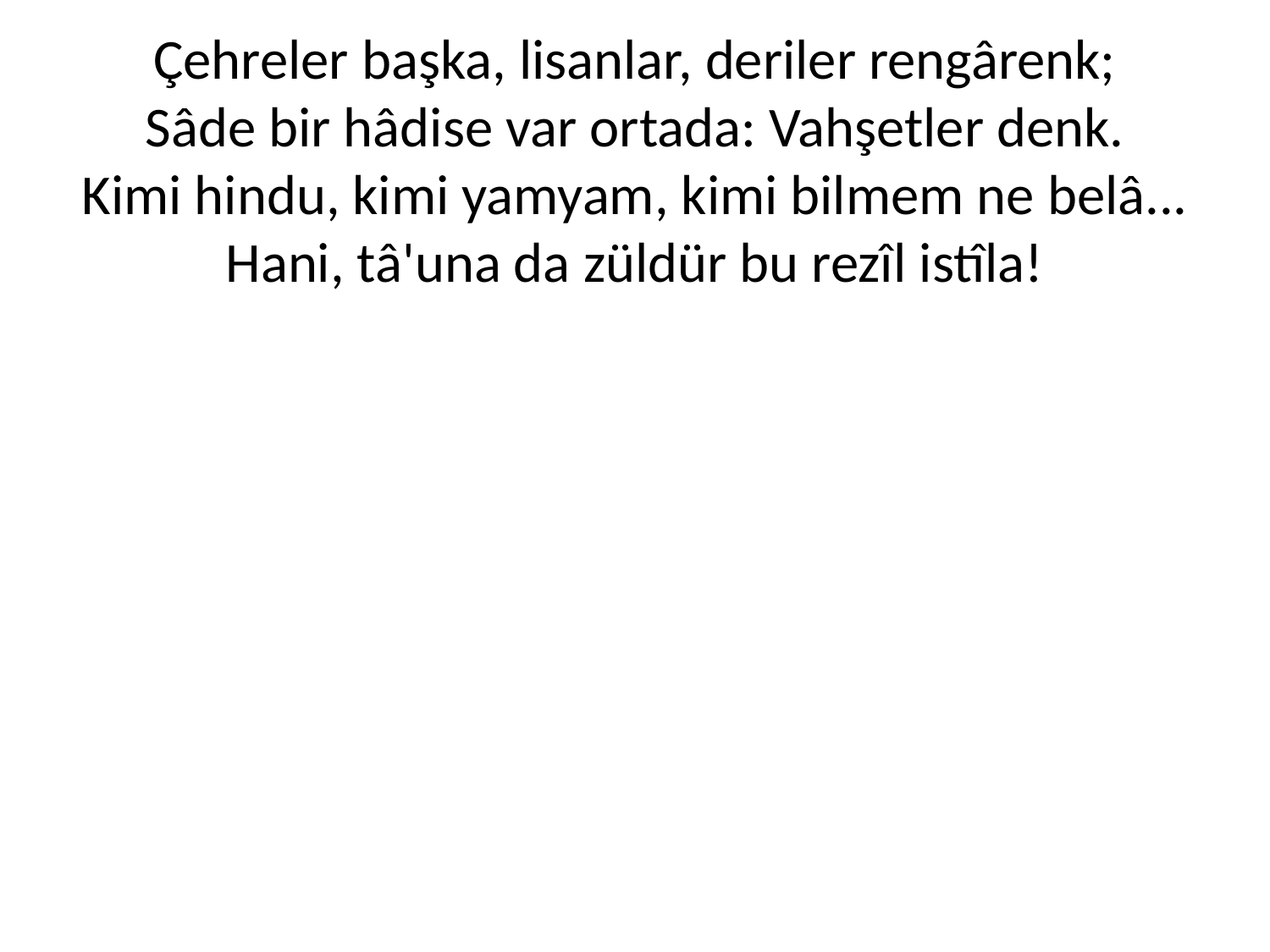

# Çehreler başka, lisanlar, deriler rengârenk; Sâde bir hâdise var ortada: Vahşetler denk. Kimi hindu, kimi yamyam, kimi bilmem ne belâ... Hani, tâ'una da züldür bu rezîl istîla!